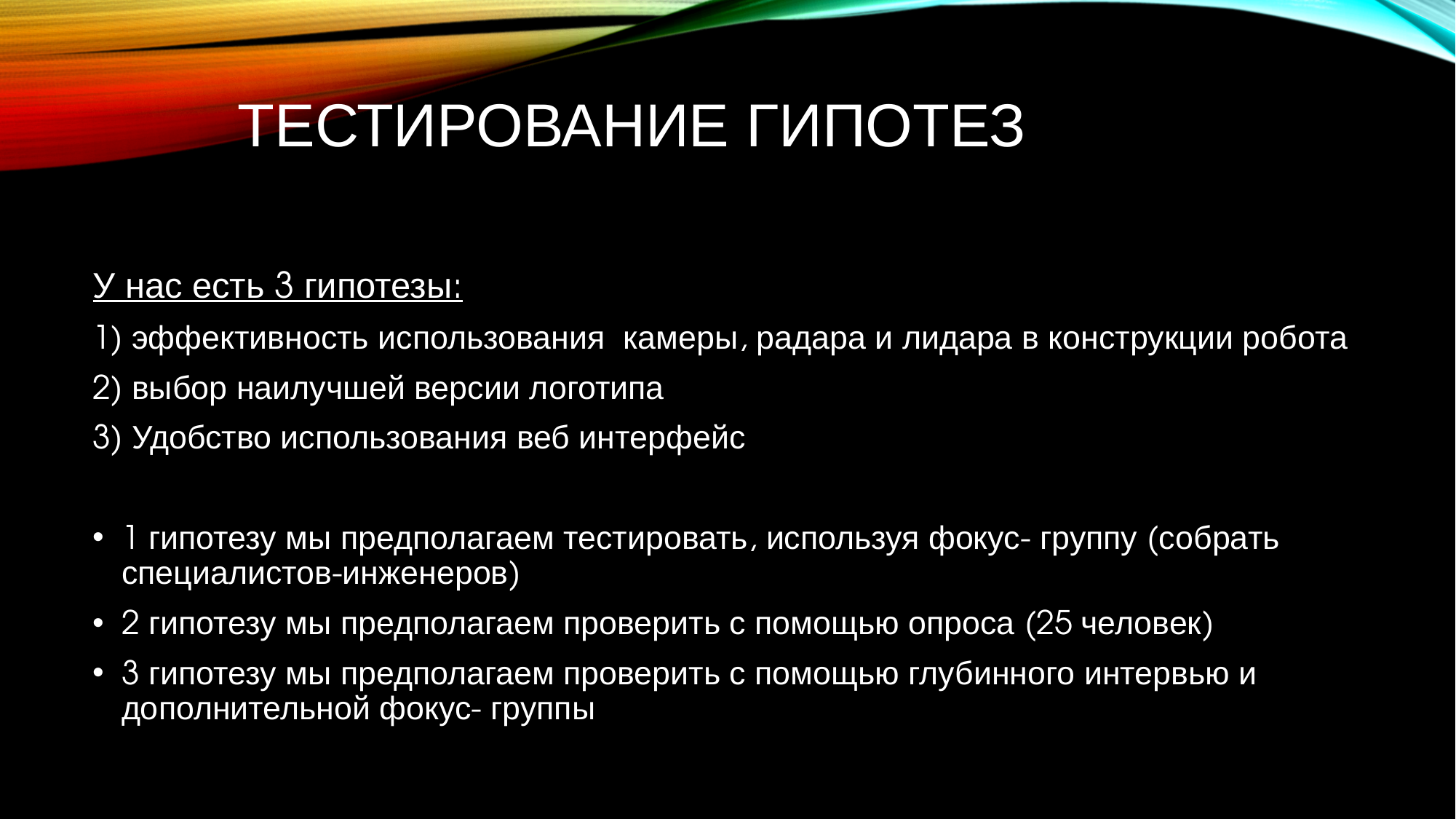

# Тестирование гипотез
У нас есть 3 гипотезы:
1) эффективность использования  камеры, радара и лидара в конструкции робота
2) выбор наилучшей версии логотипа
3) Удобство использования веб интерфейс

1 гипотезу мы предполагаем тестировать, используя фокус- группу (собрать специалистов-инженеров)
2 гипотезу мы предполагаем проверить с помощью опроса (25 человек)
3 гипотезу мы предполагаем проверить с помощью глубинного интервью и дополнительной фокус- группы